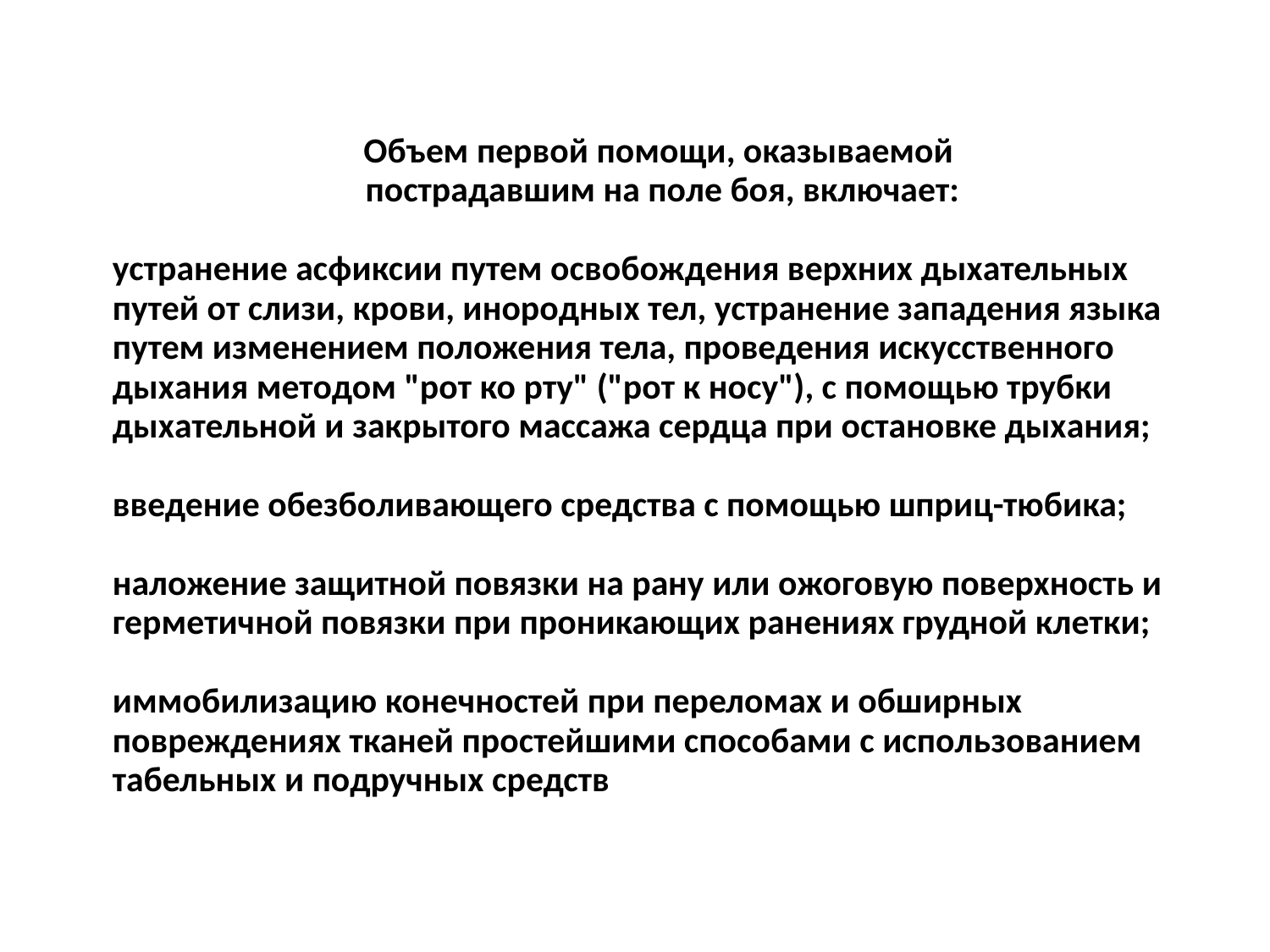

Объем первой помощи, оказываемой
пострадавшим на поле боя, включает:

устранение асфиксии путем освобождения верхних дыхательных путей от слизи, крови, инородных тел, устранение западения языка путем изменением положения тела, проведения искусственного дыхания методом "рот ко рту" ("рот к носу"), с помощью трубки дыхательной и закрытого массажа сердца при остановке дыхания;

введение обезболивающего средства с помощью шприц-тюбика;

наложение защитной повязки на рану или ожоговую поверхность и герметичной повязки при проникающих ранениях грудной клетки;

иммобилизацию конечностей при переломах и обширных повреждениях тканей простейшими способами с использованием табельных и подручных средств